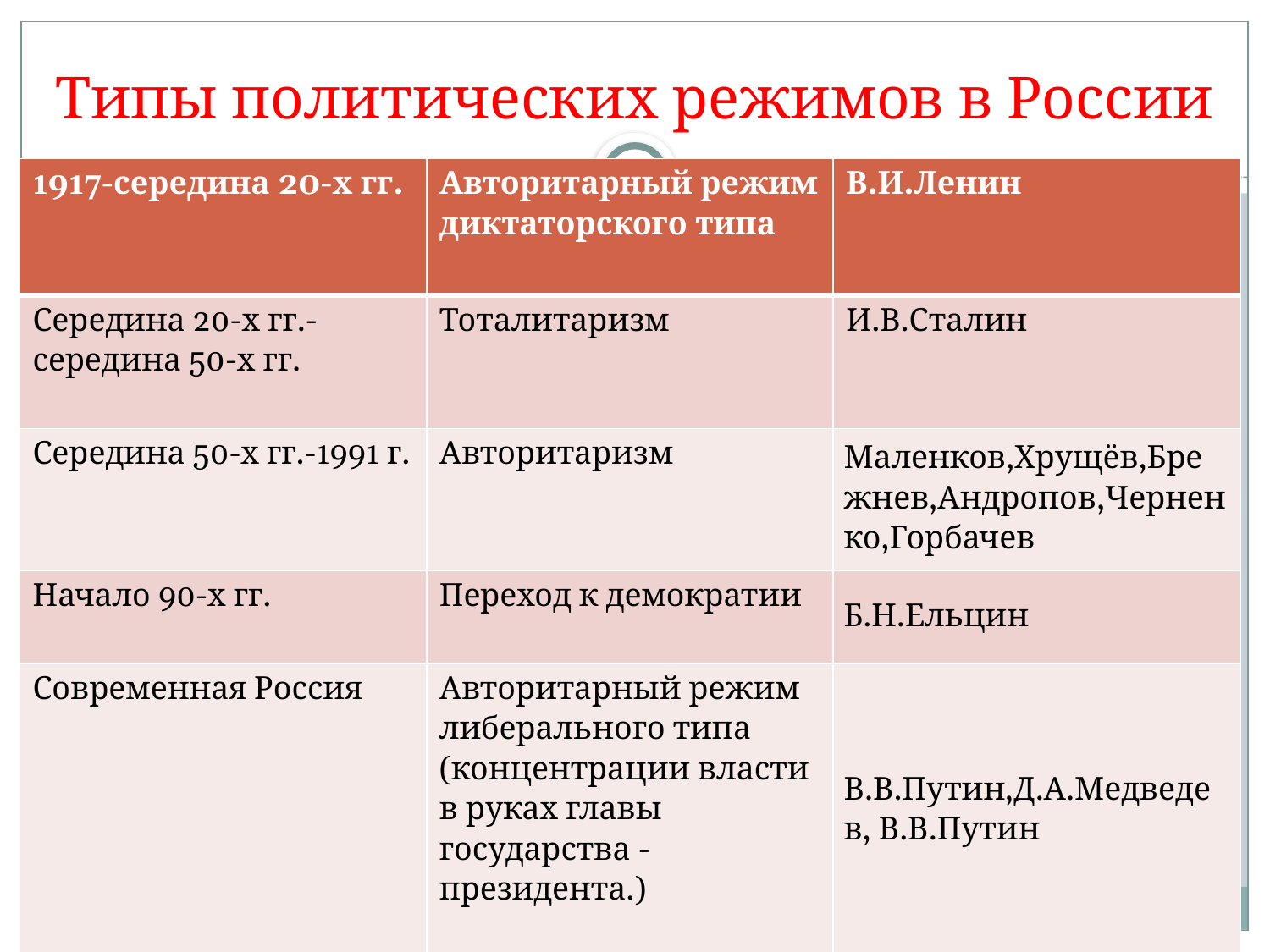

# Типы политических режимов в России
| 1917-середина 20-х гг. | Авторитарный режим диктаторского типа | В.И.Ленин |
| --- | --- | --- |
| Середина 20-х гг.-середина 50-х гг. | Тоталитаризм | И.В.Сталин |
| Середина 50-х гг.-1991 г. | Авторитаризм | Маленков,Хрущёв,Брежнев,Андропов,Черненко,Горбачев |
| Начало 90-х гг. | Переход к демократии | Б.Н.Ельцин |
| Современная Россия | Авторитарный режим либерального типа (концентрации власти в руках главы государства - президента.) | В.В.Путин,Д.А.Медведев, В.В.Путин |